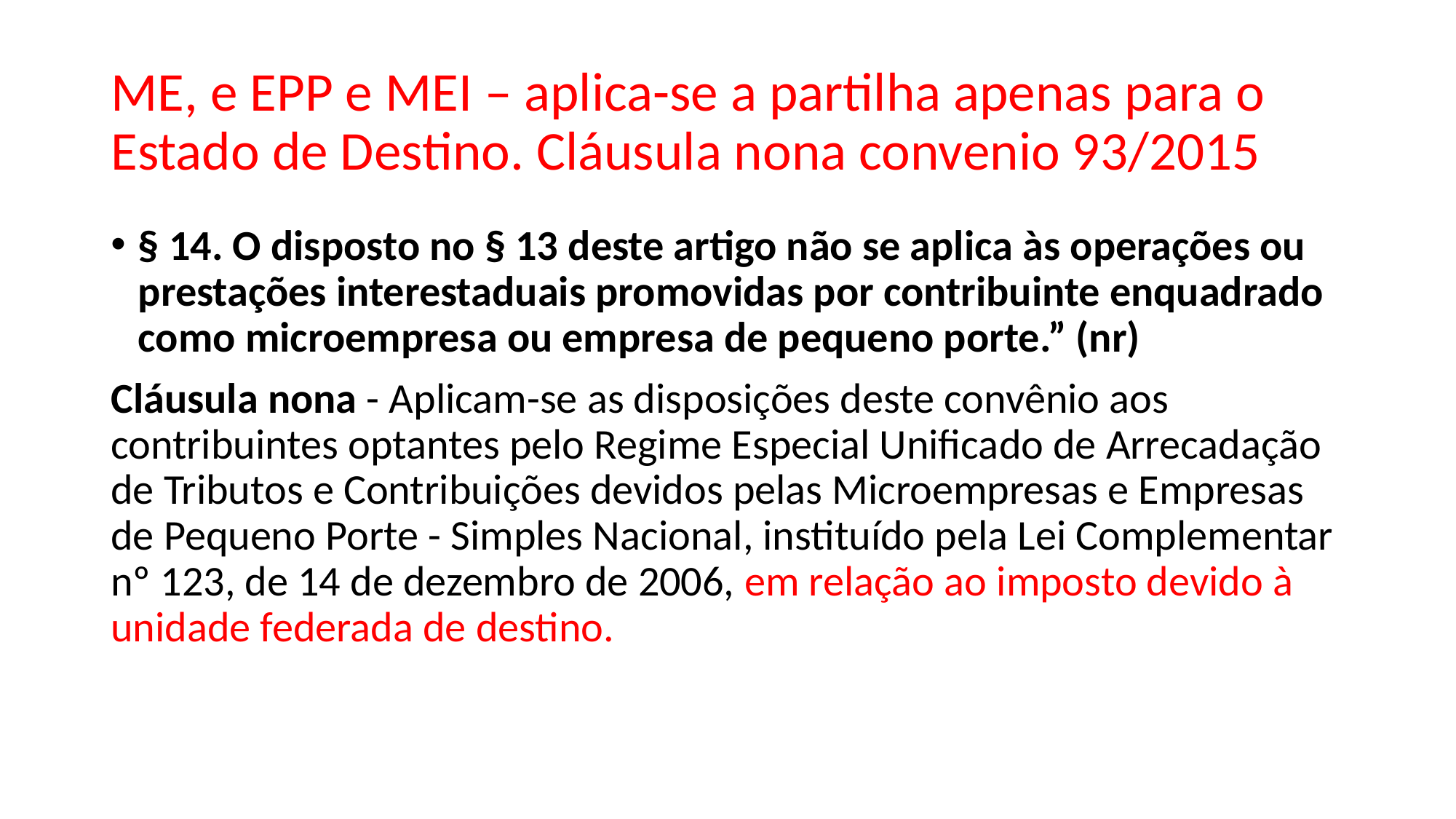

# ME, e EPP e MEI – aplica-se a partilha apenas para o Estado de Destino. Cláusula nona convenio 93/2015
§ 14. O disposto no § 13 deste artigo não se aplica às operações ou prestações interestaduais promovidas por contribuinte enquadrado como microempresa ou empresa de pequeno porte.” (nr)
Cláusula nona - Aplicam-se as disposições deste convênio aos contribuintes optantes pelo Regime Especial Unificado de Arrecadação de Tributos e Contribuições devidos pelas Microempresas e Empresas de Pequeno Porte - Simples Nacional, instituído pela Lei Complementar nº 123, de 14 de dezembro de 2006, em relação ao imposto devido à unidade federada de destino.